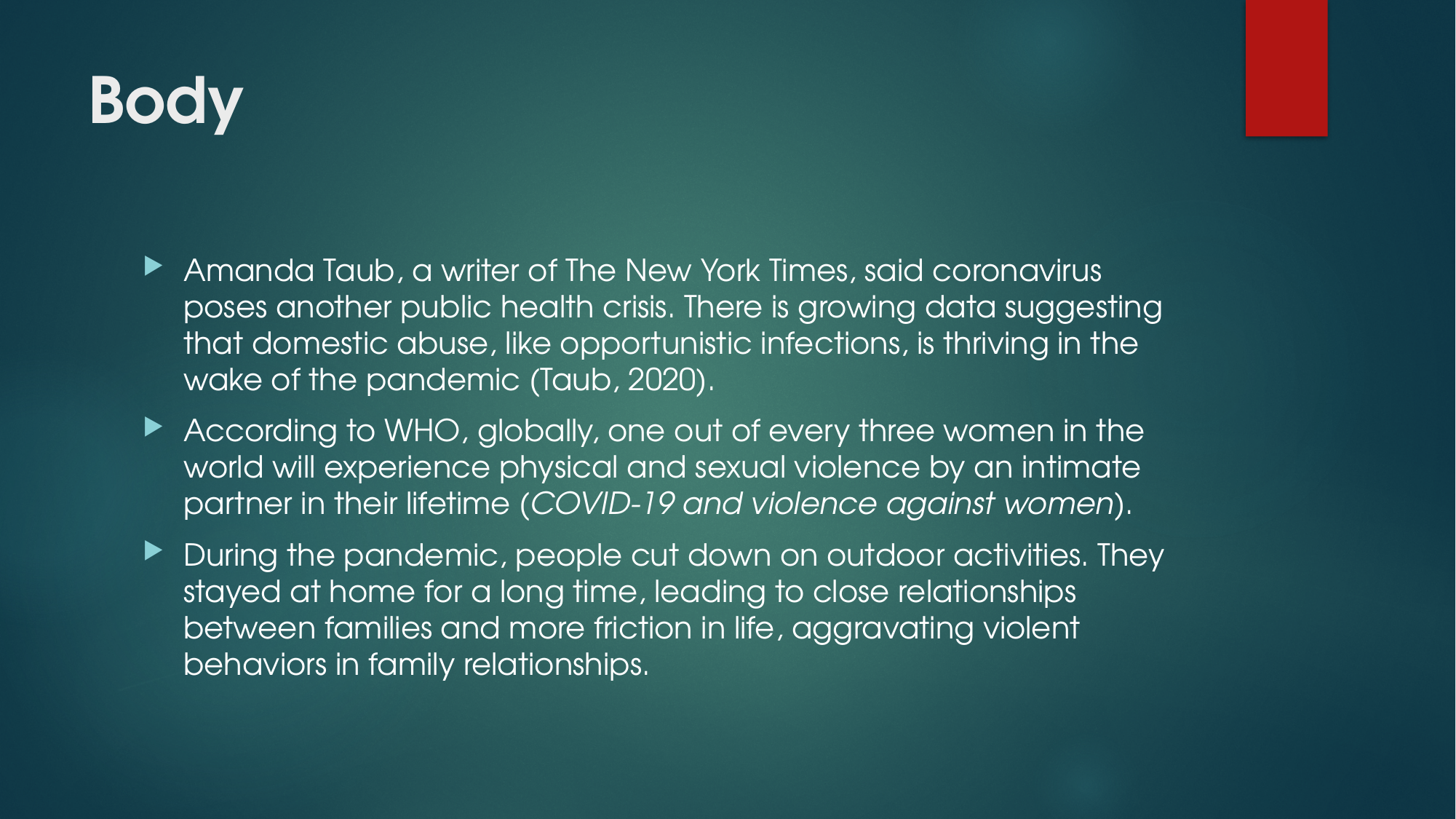

# Body
Amanda Taub, a writer of The New York Times, said coronavirus poses another public health crisis. There is growing data suggesting that domestic abuse, like opportunistic infections, is thriving in the wake of the pandemic (Taub, 2020).
According to WHO, globally, one out of every three women in the world will experience physical and sexual violence by an intimate partner in their lifetime (COVID-19 and violence against women).
During the pandemic, people cut down on outdoor activities. They stayed at home for a long time, leading to close relationships between families and more friction in life, aggravating violent behaviors in family relationships.